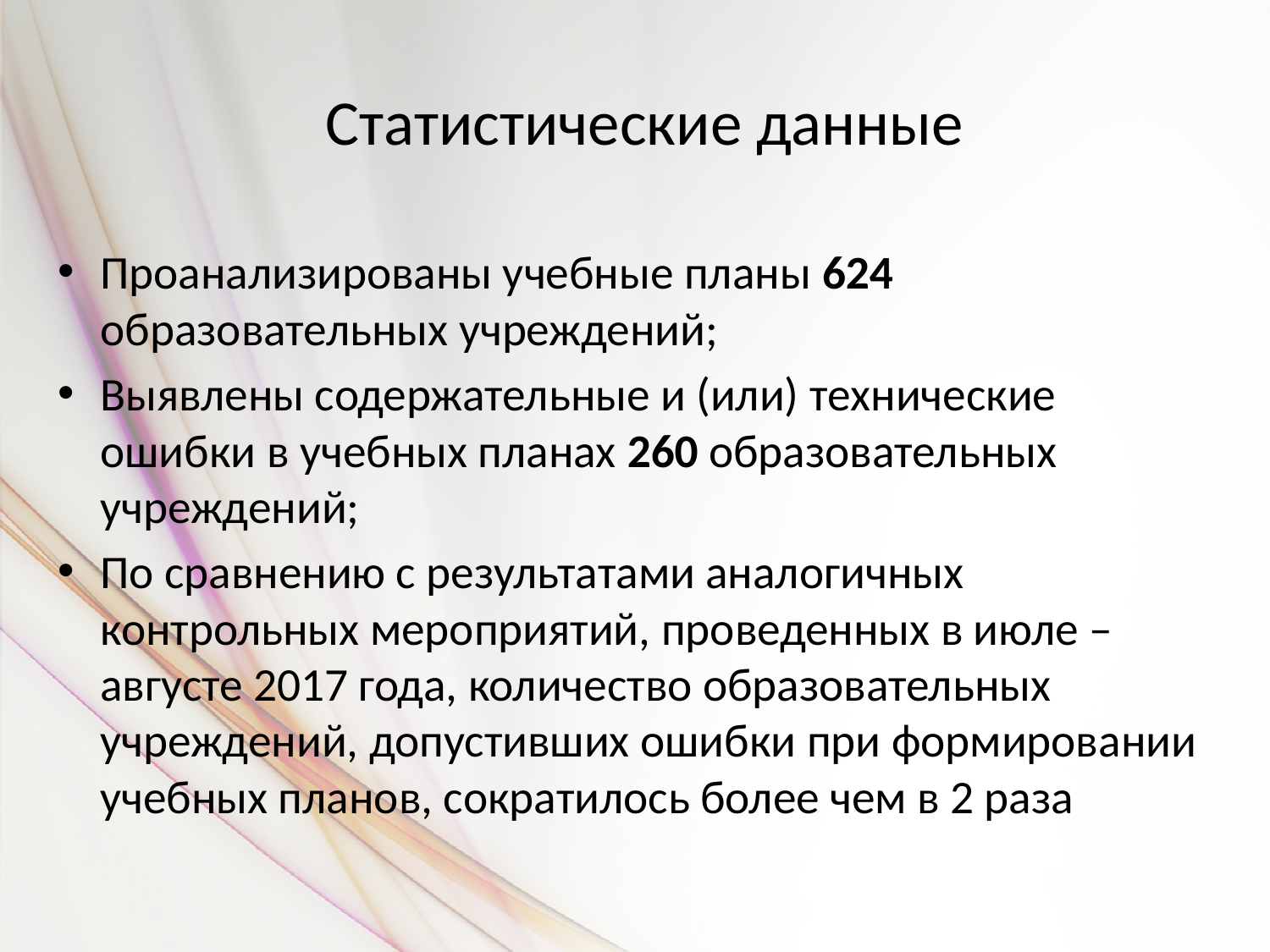

# Статистические данные
Проанализированы учебные планы 624 образовательных учреждений;
Выявлены содержательные и (или) технические ошибки в учебных планах 260 образовательных учреждений;
По сравнению с результатами аналогичных контрольных мероприятий, проведенных в июле – августе 2017 года, количество образовательных учреждений, допустивших ошибки при формировании учебных планов, сократилось более чем в 2 раза